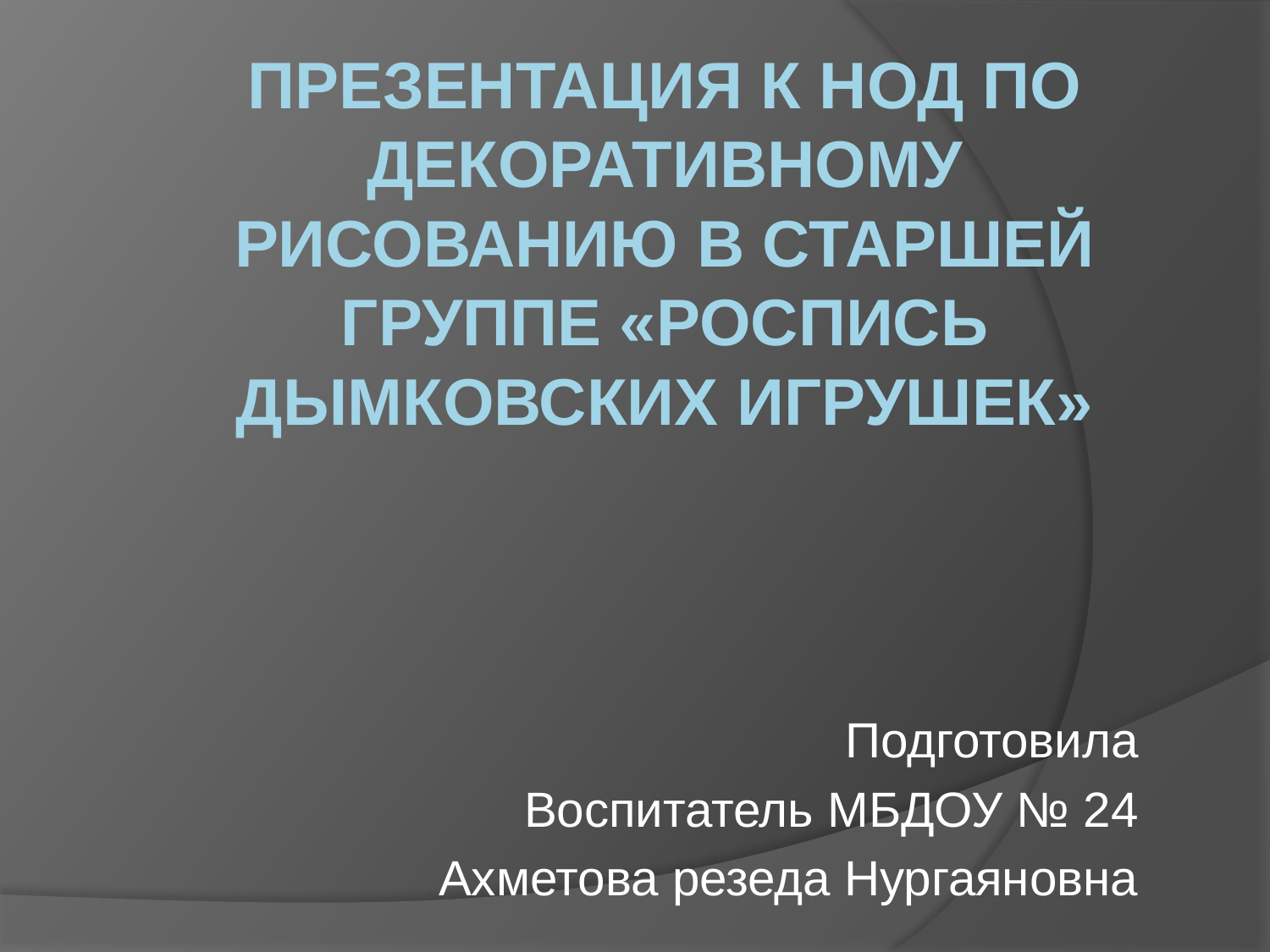

# Презентация к НОД по декоративному рисованию в старшей группе «Роспись дымковских игрушек»
Подготовила
Воспитатель МБДОУ № 24
Ахметова резеда Нургаяновна